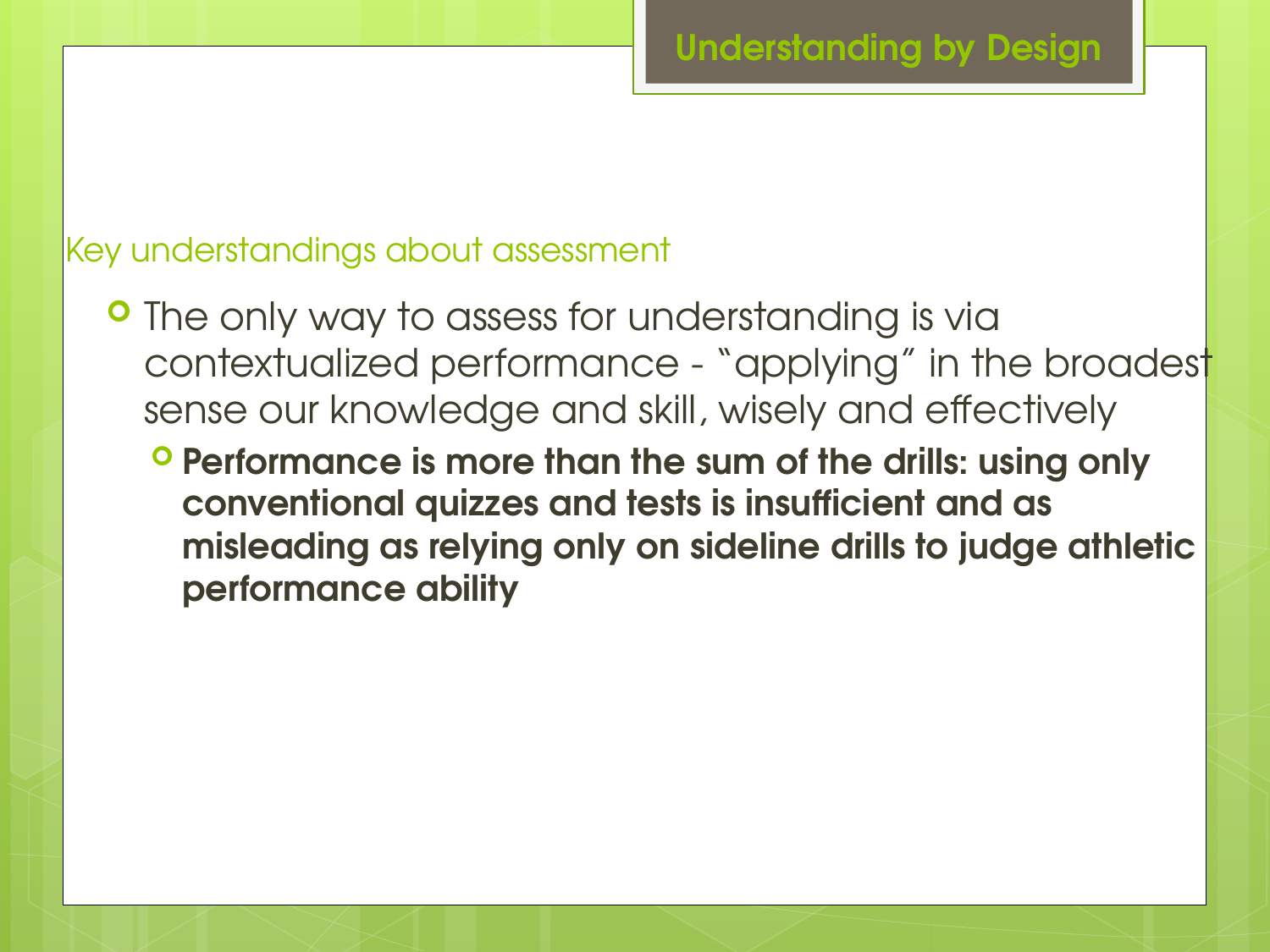

# Key understandings about assessment
The only way to assess for understanding is via contextualized performance - “applying” in the broadest sense our knowledge and skill, wisely and effectively
Performance is more than the sum of the drills: using only conventional quizzes and tests is insufficient and as misleading as relying only on sideline drills to judge athletic performance ability